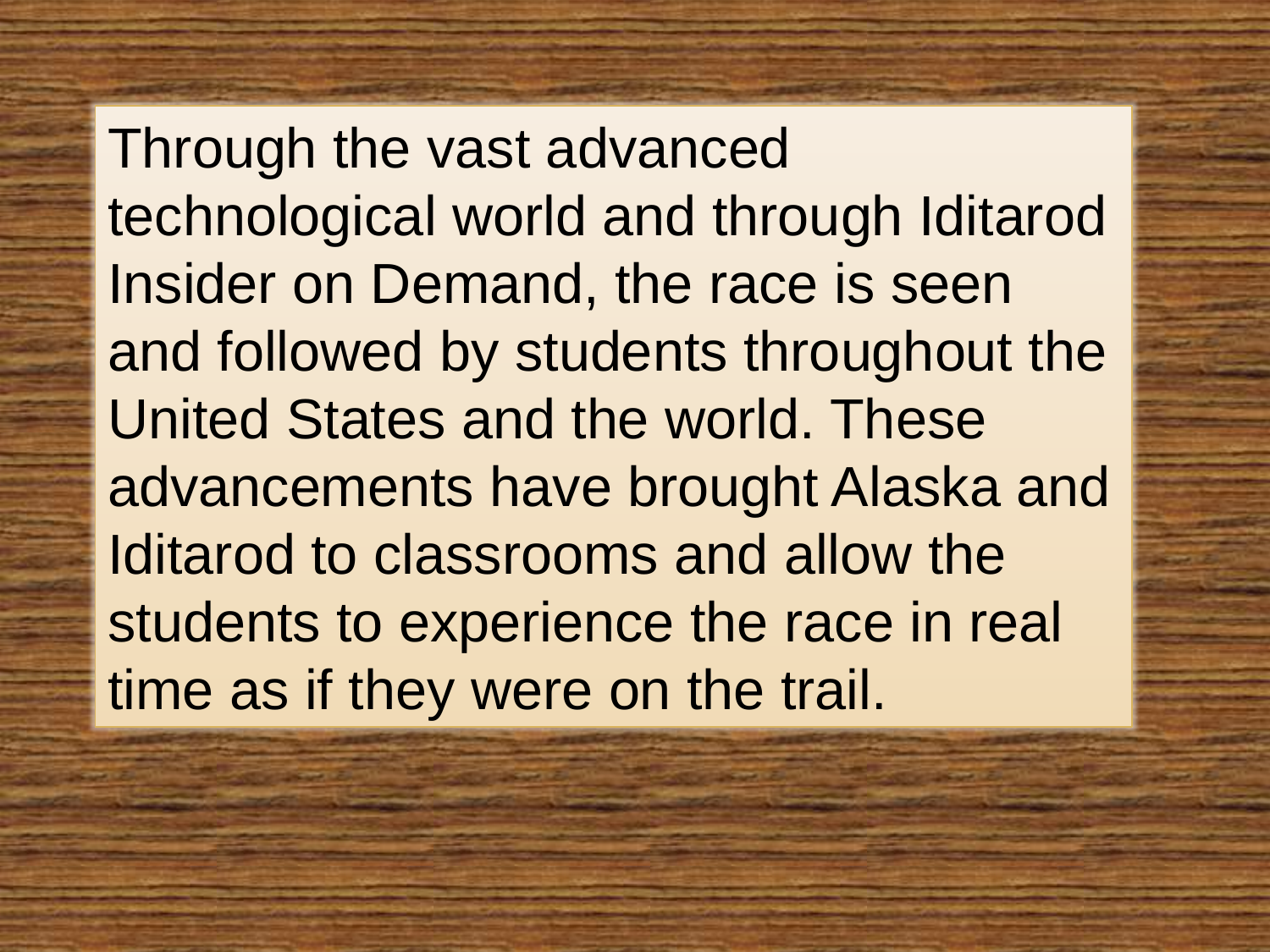

Through the vast advanced technological world and through Iditarod Insider on Demand, the race is seen and followed by students throughout the United States and the world. These advancements have brought Alaska and Iditarod to classrooms and allow the students to experience the race in real time as if they were on the trail.